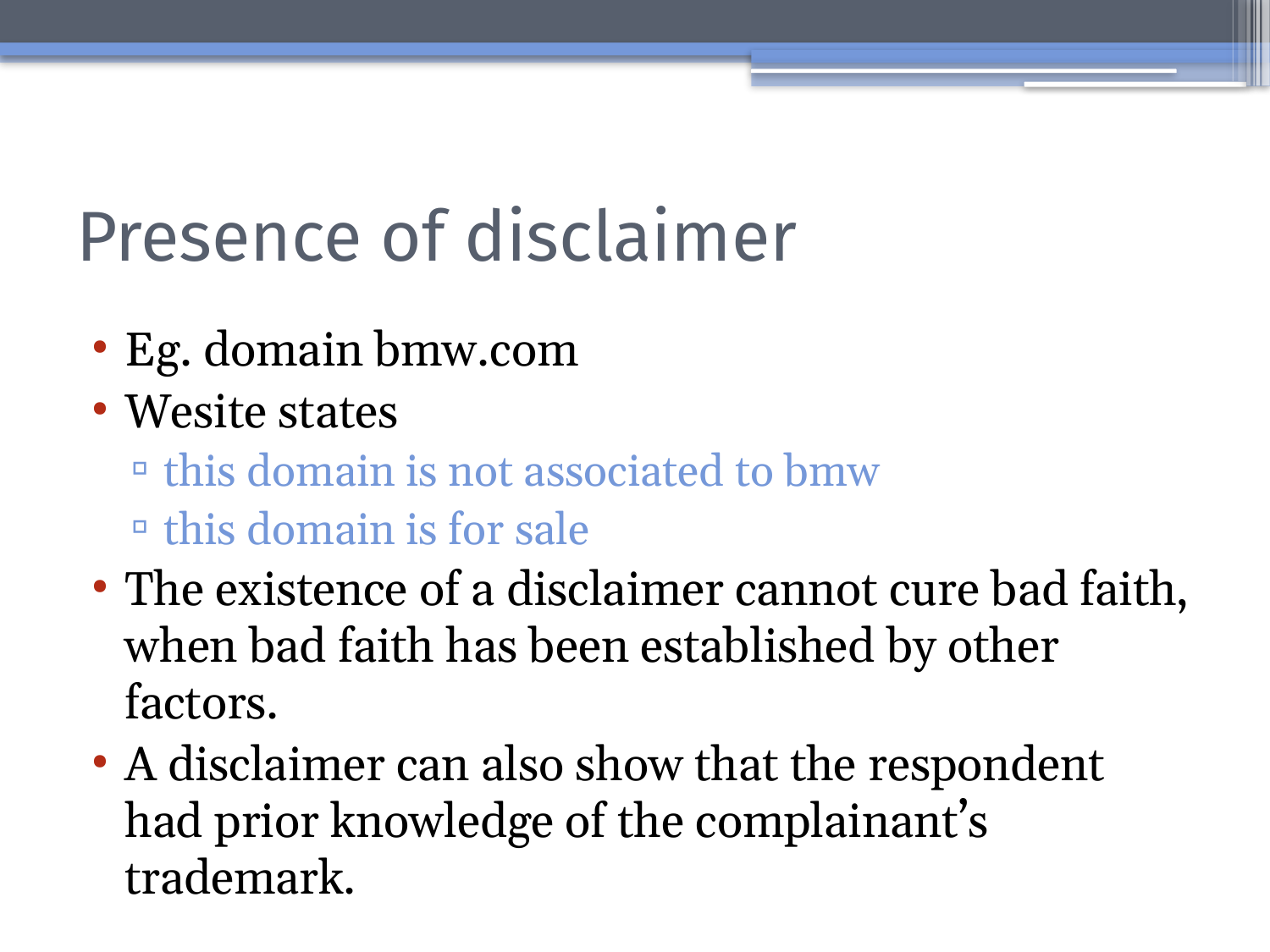

# Presence of disclaimer
Eg. domain bmw.com
Wesite states
this domain is not associated to bmw
this domain is for sale
The existence of a disclaimer cannot cure bad faith, when bad faith has been established by other factors.
A disclaimer can also show that the respondent had prior knowledge of the complainant’s trademark.